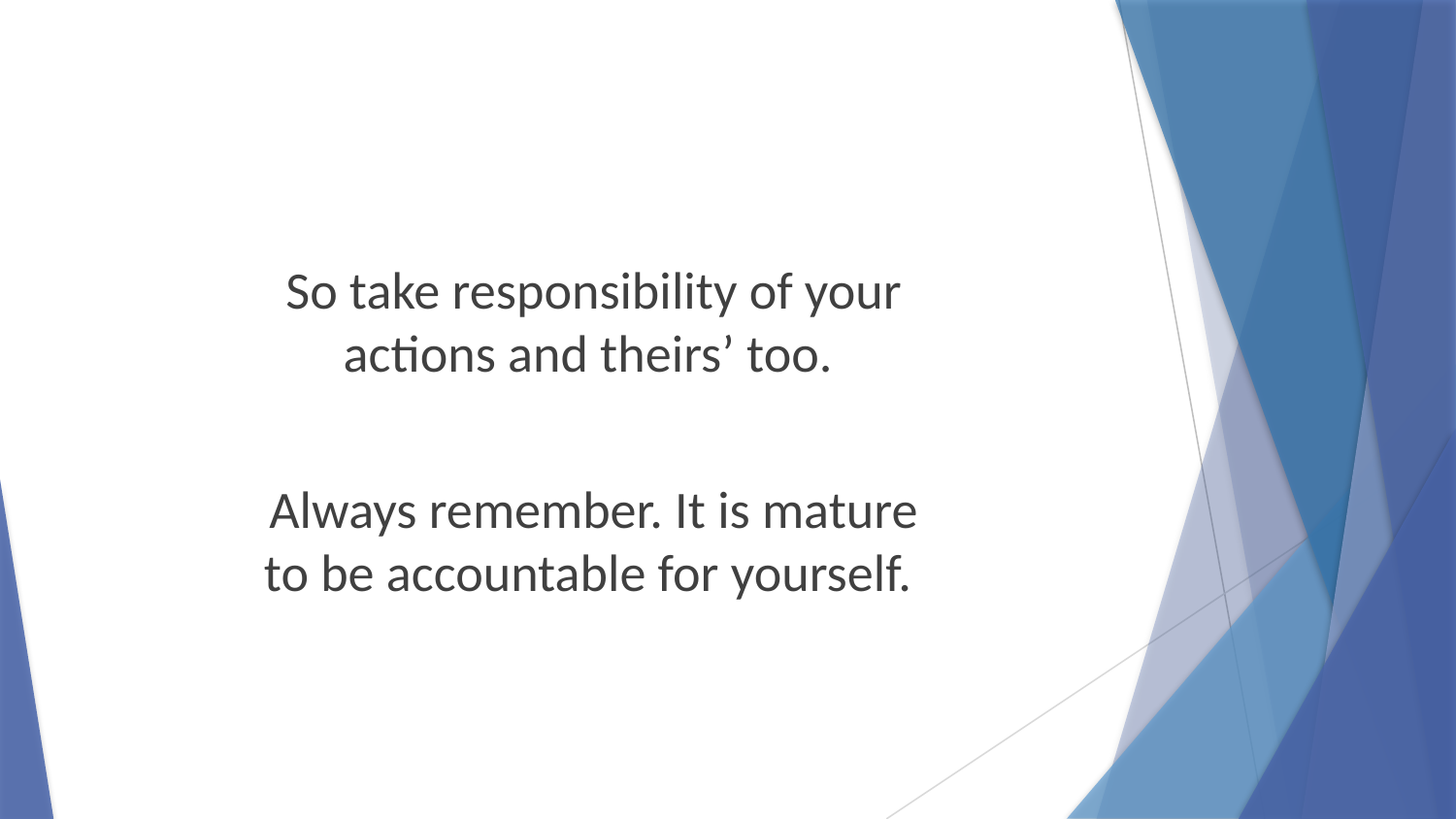

So take responsibility of your
actions and theirs’ too.

Always remember. It is mature
to be accountable for yourself.